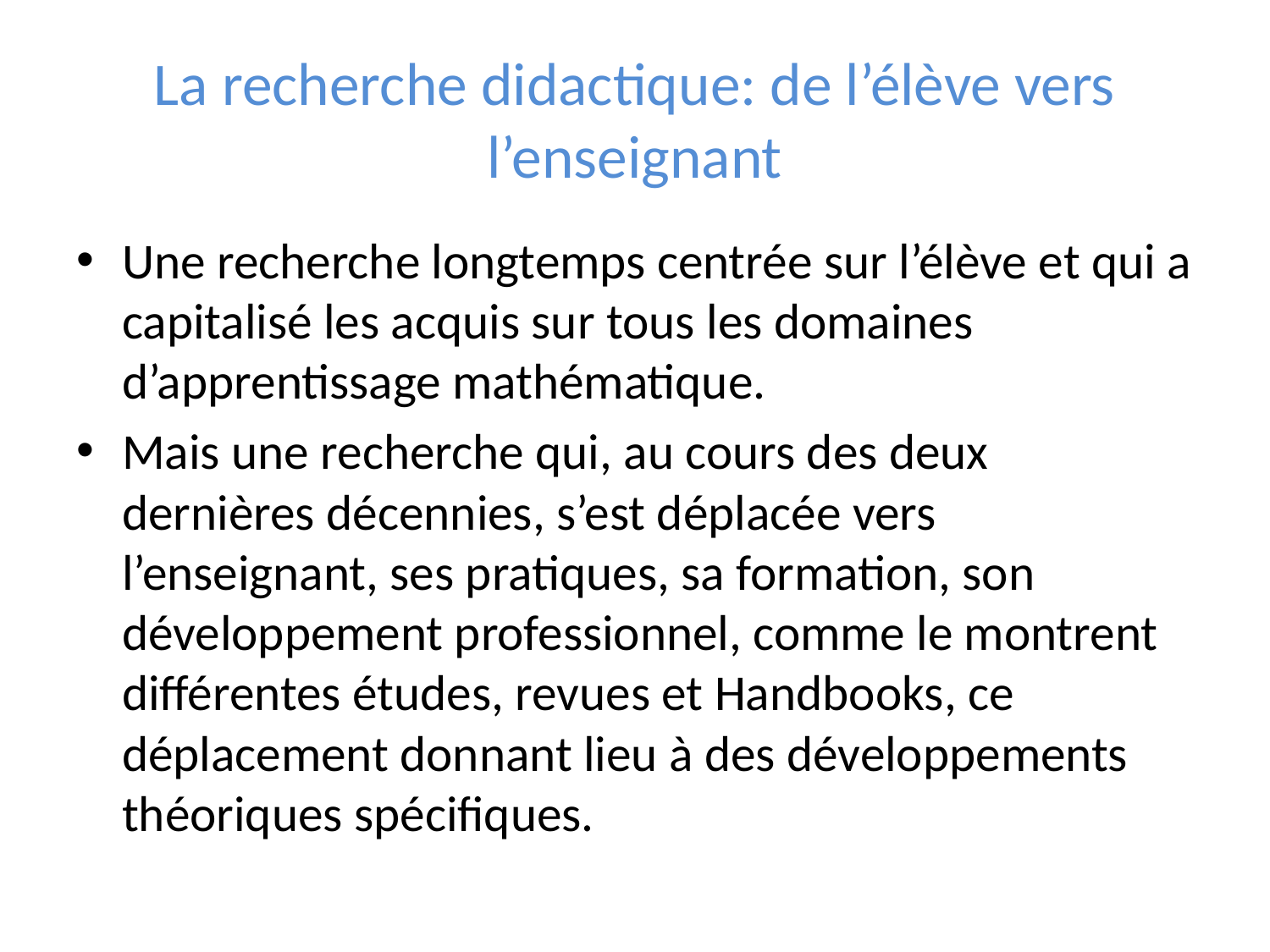

# La recherche didactique: de l’élève vers l’enseignant
Une recherche longtemps centrée sur l’élève et qui a capitalisé les acquis sur tous les domaines d’apprentissage mathématique.
Mais une recherche qui, au cours des deux dernières décennies, s’est déplacée vers l’enseignant, ses pratiques, sa formation, son développement professionnel, comme le montrent différentes études, revues et Handbooks, ce déplacement donnant lieu à des développements théoriques spécifiques.